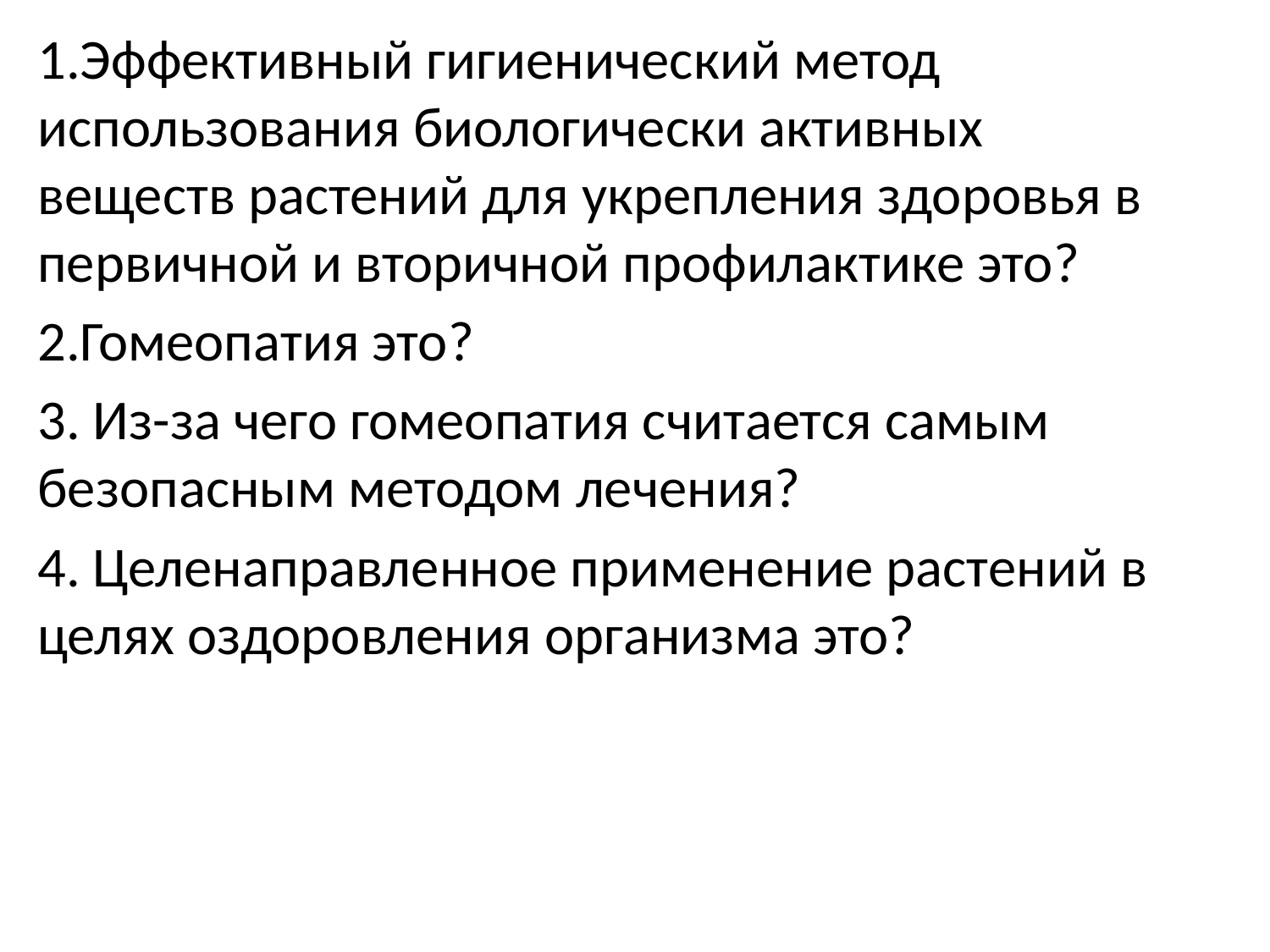

1.Эффективный гигиенический метод использования биологически активных веществ растений для укрепления здоровья в первичной и вторичной профилактике это?
2.Гомеопатия это?
3. Из-за чего гомеопатия считается самым безопасным методом лечения?
4. Целенаправленное применение растений в целях оздоровления организма это?